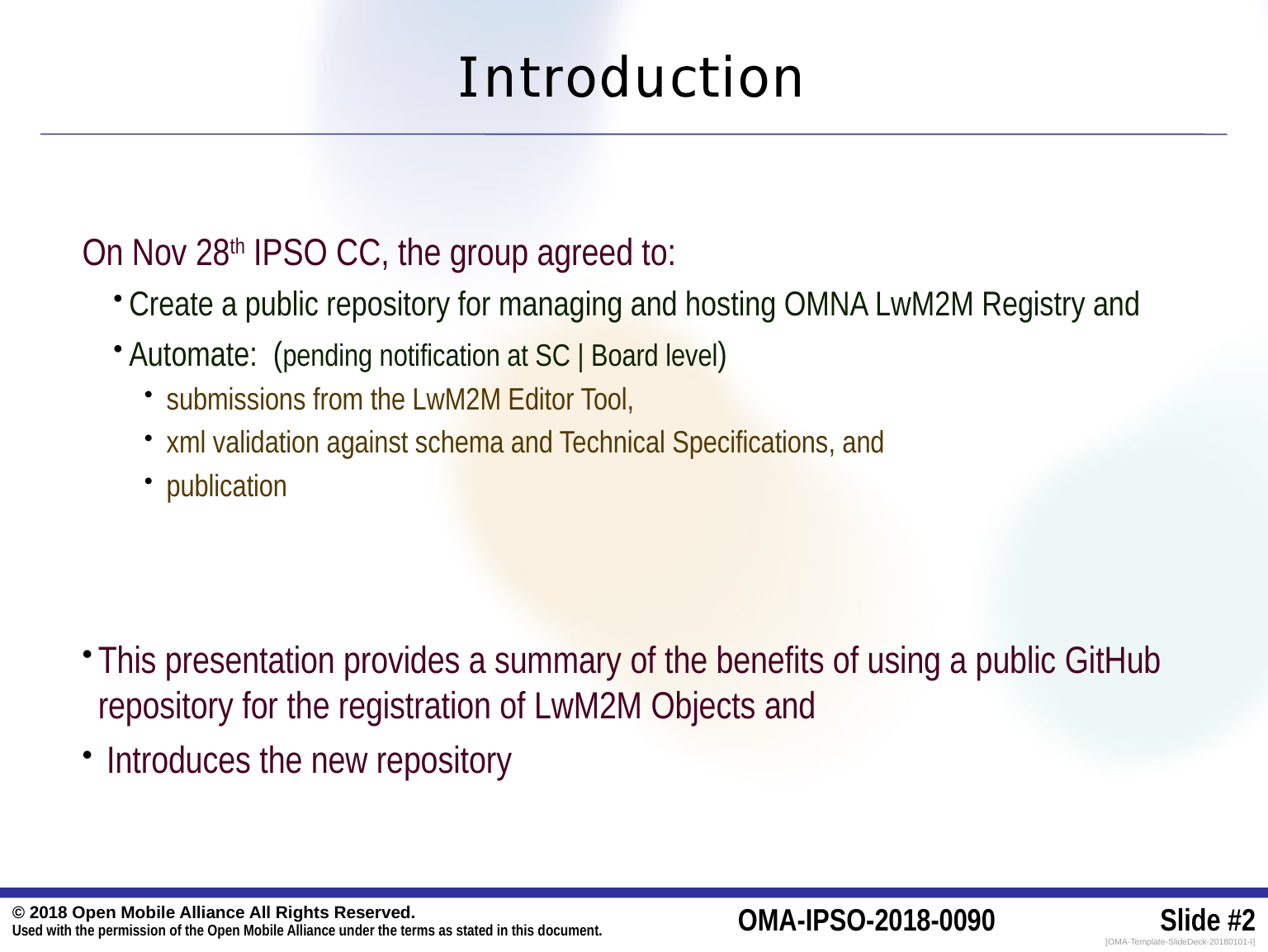

# Introduction

On Nov 28th IPSO CC, the group agreed to:
Create a public repository for managing and hosting OMNA LwM2M Registry and
Automate:  (pending notification at SC | Board level)
 submissions from the LwM2M Editor Tool,
 xml validation against schema and Technical Specifications, and
 publication

This presentation provides a summary of the benefits of using a public GitHub repository for the registration of LwM2M Objects and
 Introduces the new repository